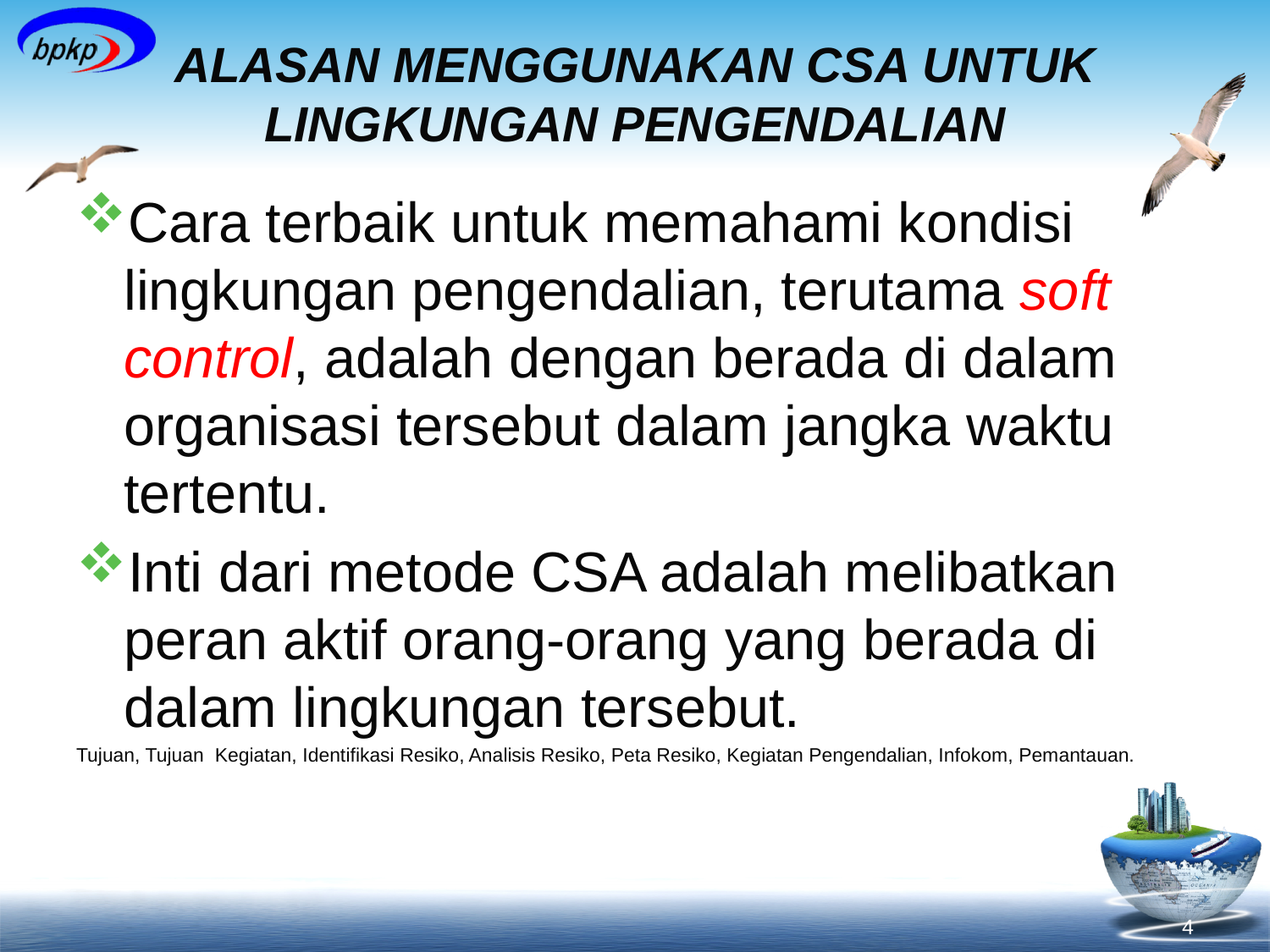

# ALASAN MENGGUNAKAN CSA UNTUK LINGKUNGAN PENGENDALIAN
Cara terbaik untuk memahami kondisi lingkungan pengendalian, terutama soft control, adalah dengan berada di dalam organisasi tersebut dalam jangka waktu tertentu.
Inti dari metode CSA adalah melibatkan peran aktif orang-orang yang berada di dalam lingkungan tersebut.
Tujuan, Tujuan  Kegiatan, Identifikasi Resiko, Analisis Resiko, Peta Resiko, Kegiatan Pengendalian, Infokom, Pemantauan.

4